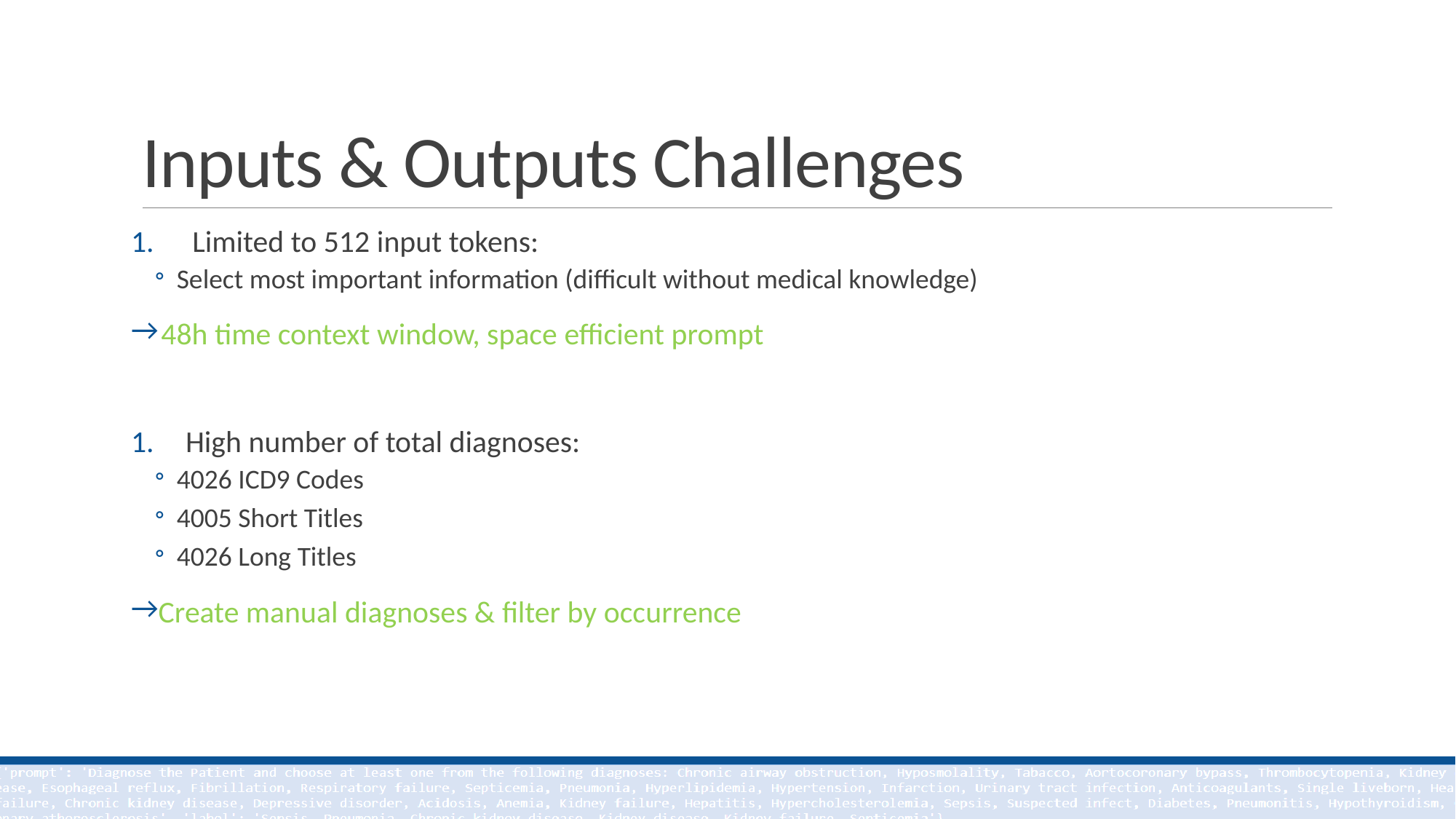

# Inputs & Outputs Challenges
Limited to 512 input tokens:
Select most important information (difficult without medical knowledge)
48h time context window, space efficient prompt

High number of total diagnoses:
4026 ICD9 Codes
4005 Short Titles
4026 Long Titles
Create manual diagnoses & filter by occurrence